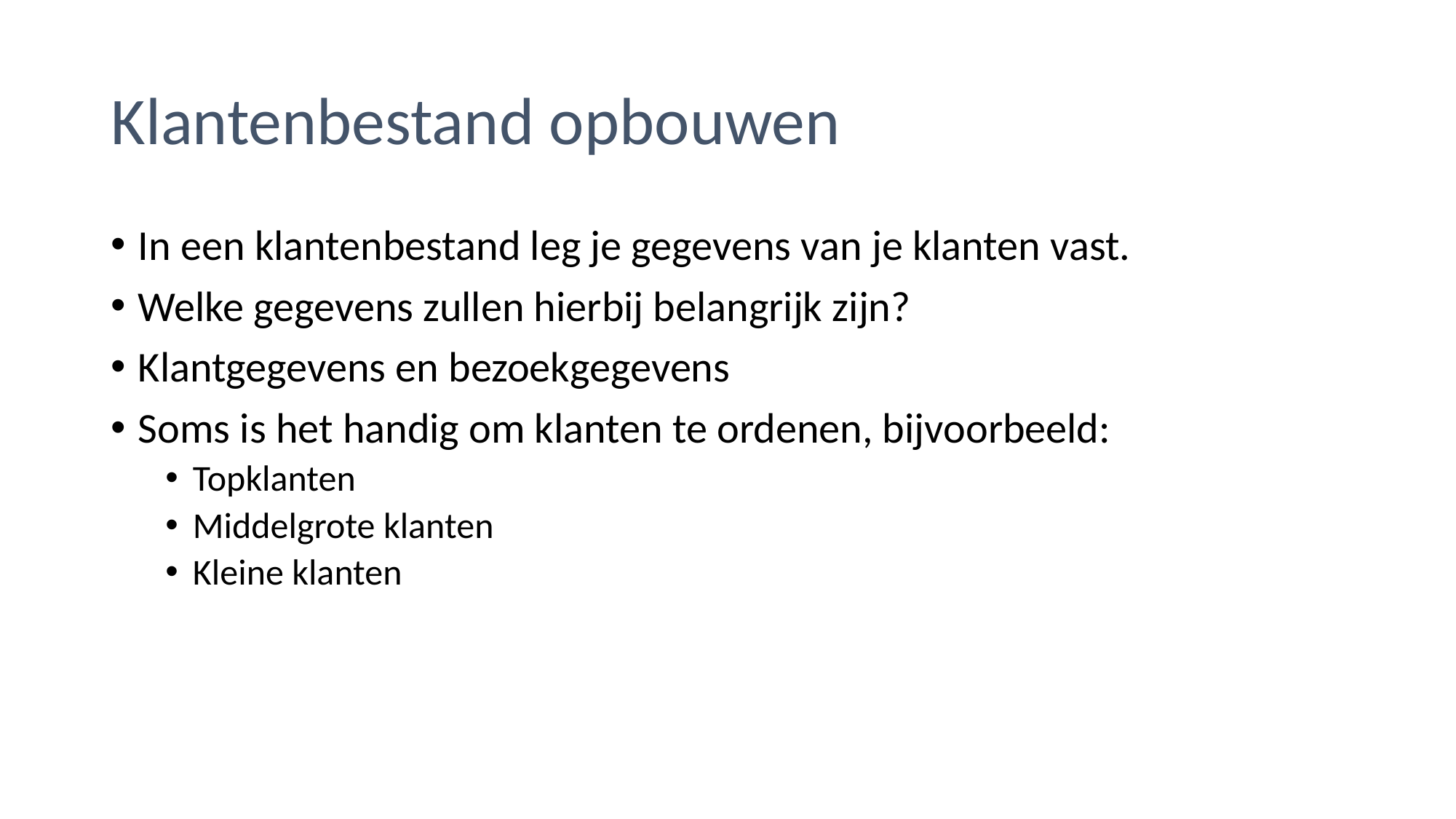

# Klantenbestand opbouwen
In een klantenbestand leg je gegevens van je klanten vast.
Welke gegevens zullen hierbij belangrijk zijn?
Klantgegevens en bezoekgegevens
Soms is het handig om klanten te ordenen, bijvoorbeeld:
Topklanten
Middelgrote klanten
Kleine klanten